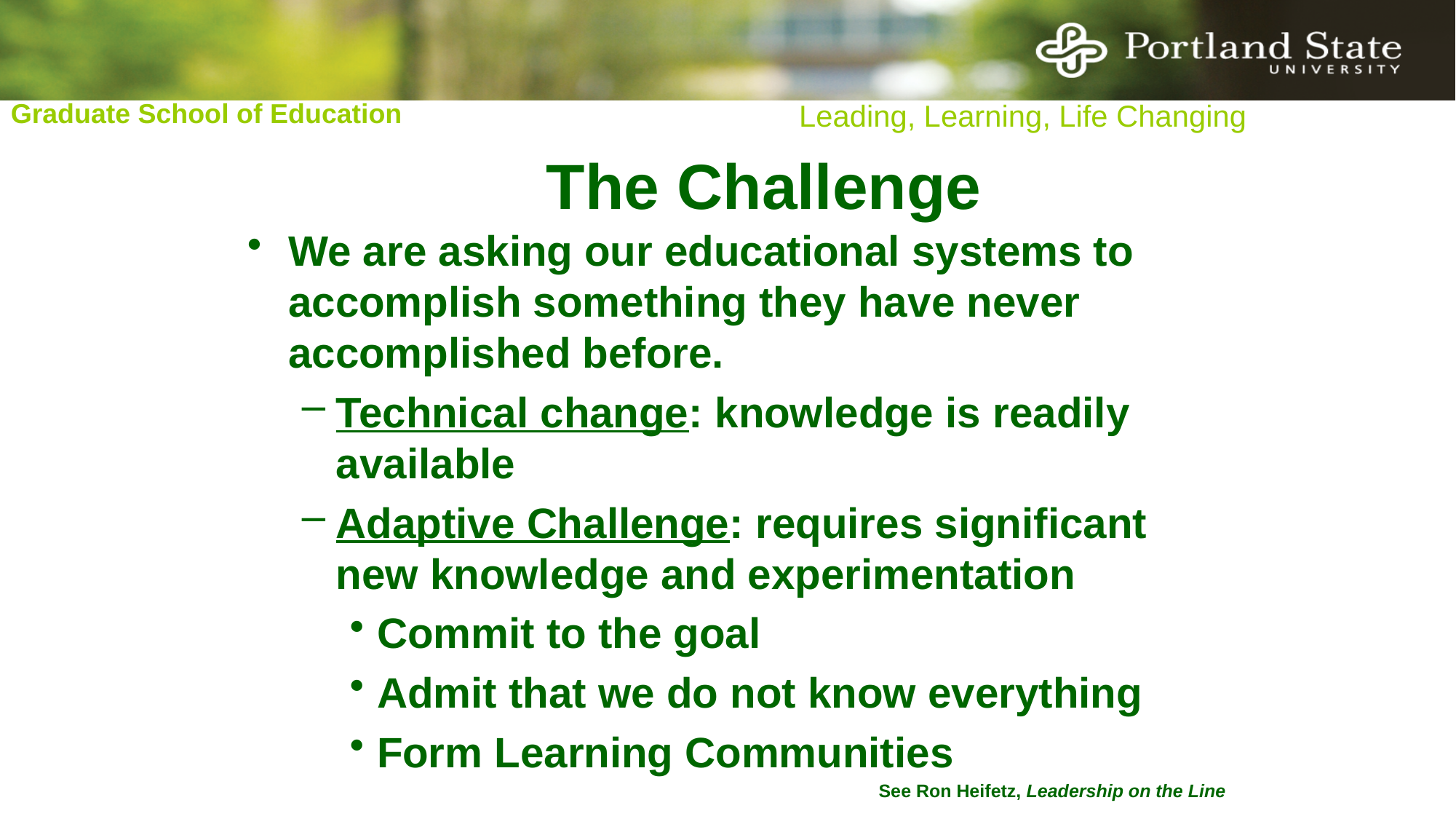

# The Challenge
We are asking our educational systems to accomplish something they have never accomplished before.
Technical change: knowledge is readily available
Adaptive Challenge: requires significant new knowledge and experimentation
Commit to the goal
Admit that we do not know everything
Form Learning Communities
See Ron Heifetz, Leadership on the Line